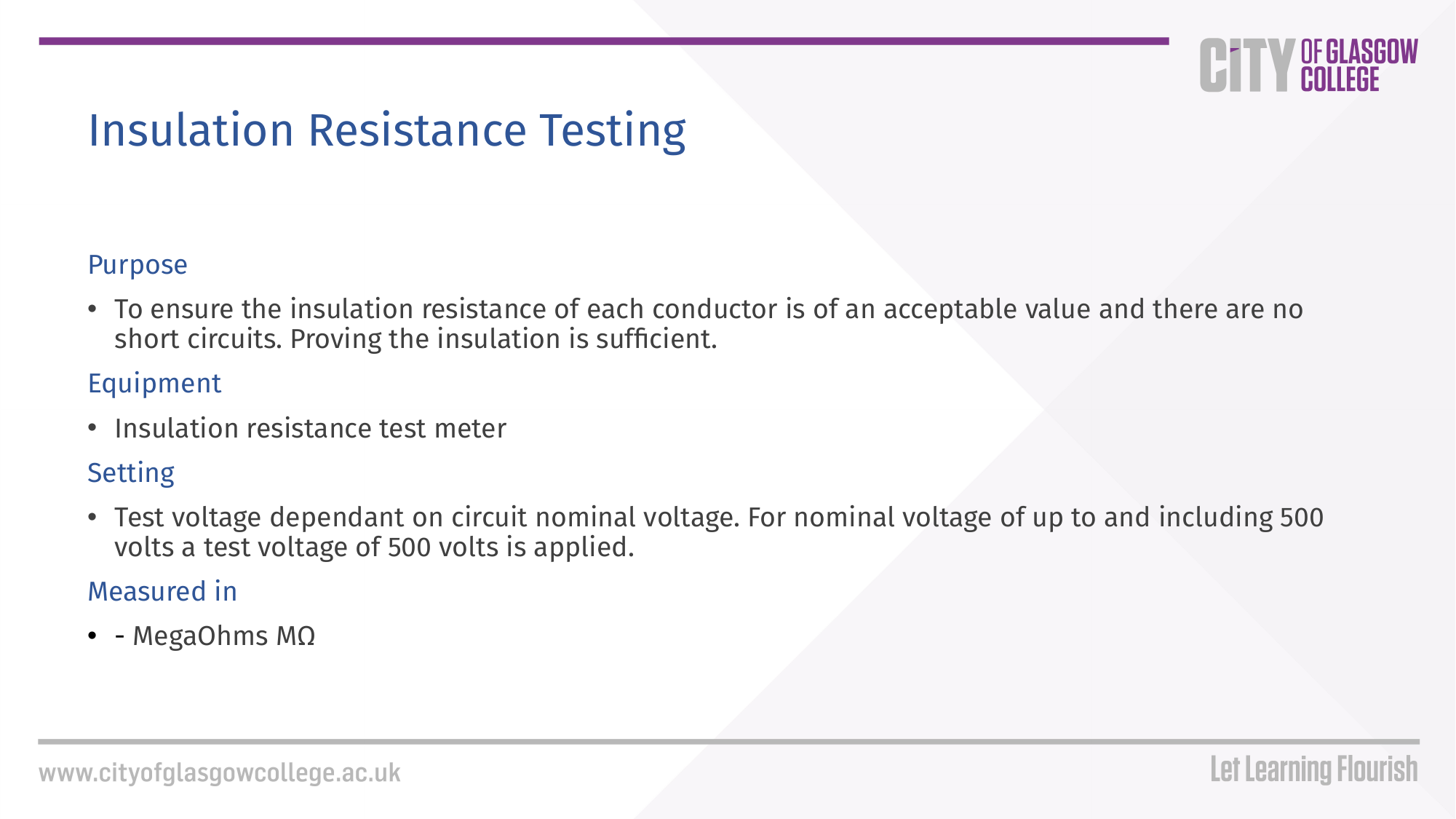

Insulation Resistance Testing
Purpose​
To ensure the insulation resistance of each conductor is of an acceptable value and there are no short circuits. Proving the insulation is sufficient.​
Equipment​
Insulation resistance test meter​
Setting​
Test voltage dependant on circuit nominal voltage. For nominal voltage of up to and including 500 volts a test voltage of 500 volts is applied.​
Measured in
- MegaOhms MΩ